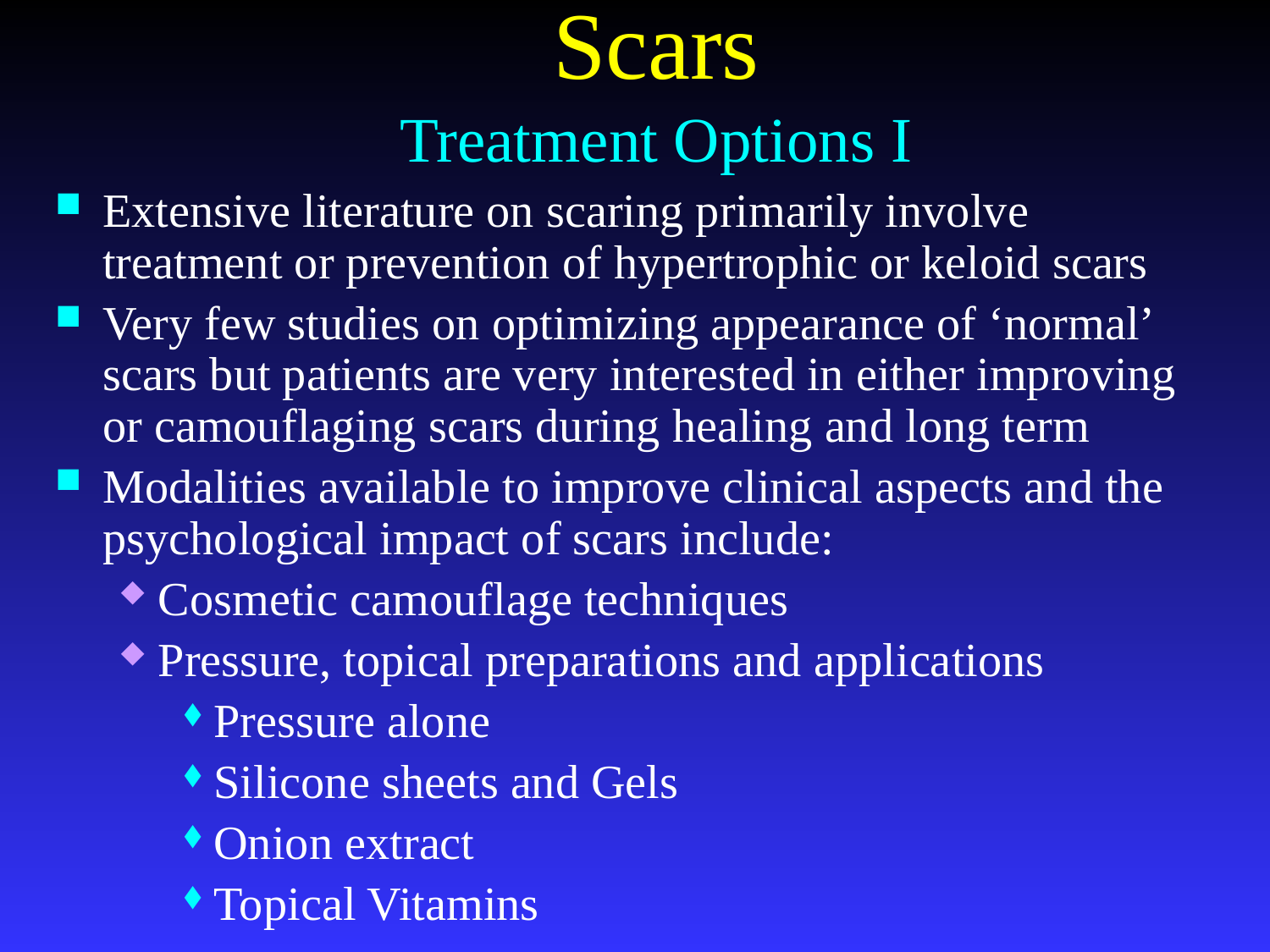

# Scars Treatment Options I
Extensive literature on scaring primarily involve treatment or prevention of hypertrophic or keloid scars
Very few studies on optimizing appearance of ‘normal’ scars but patients are very interested in either improving or camouflaging scars during healing and long term
Modalities available to improve clinical aspects and the psychological impact of scars include:
Cosmetic camouflage techniques
Pressure, topical preparations and applications
Pressure alone
Silicone sheets and Gels
Onion extract
Topical Vitamins